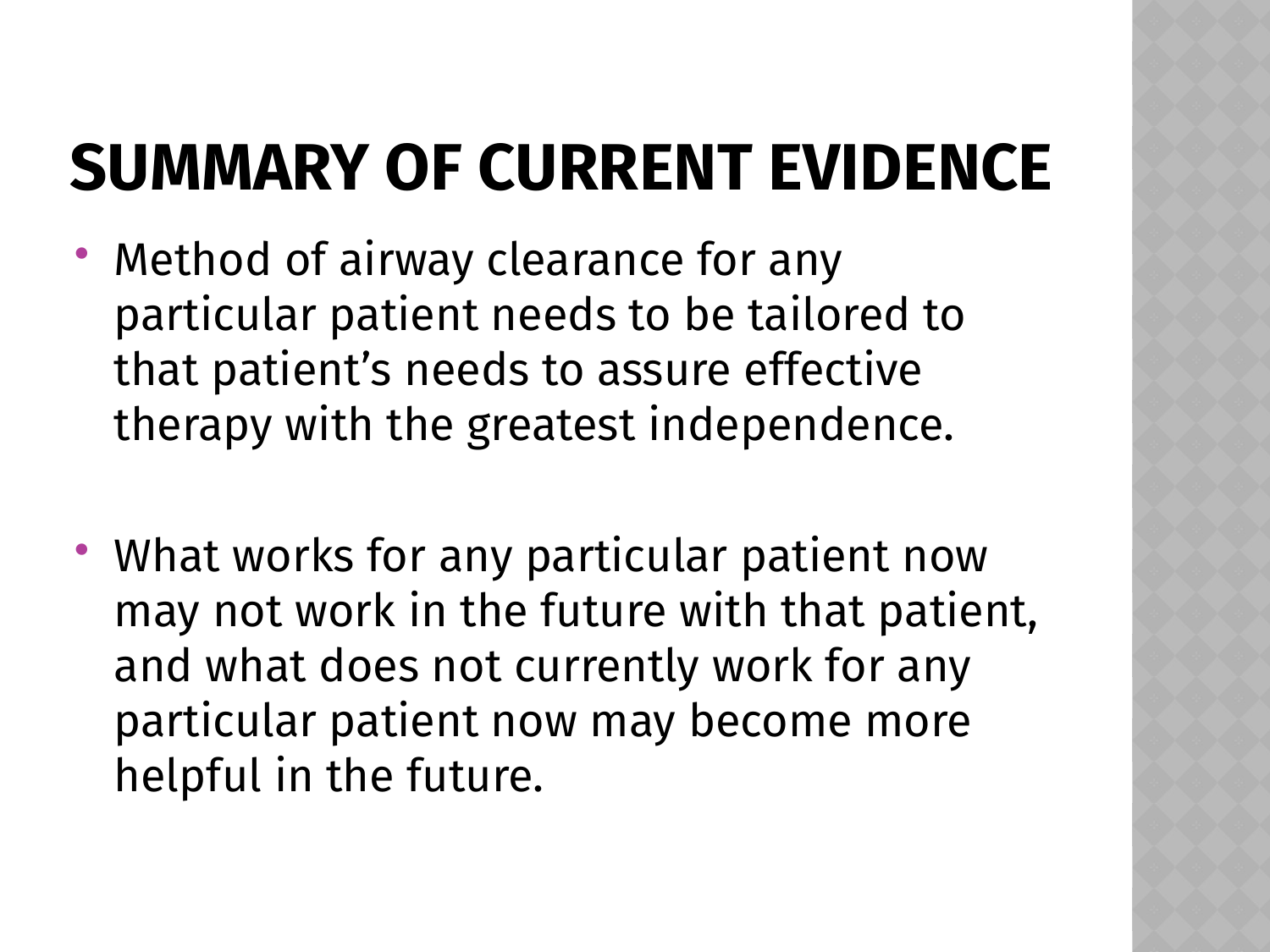

Summary of Current Evidence
Method of airway clearance for any particular patient needs to be tailored to that patient’s needs to assure effective therapy with the greatest independence.

What works for any particular patient now may not work in the future with that patient, and what does not currently work for any particular patient now may become more helpful in the future.